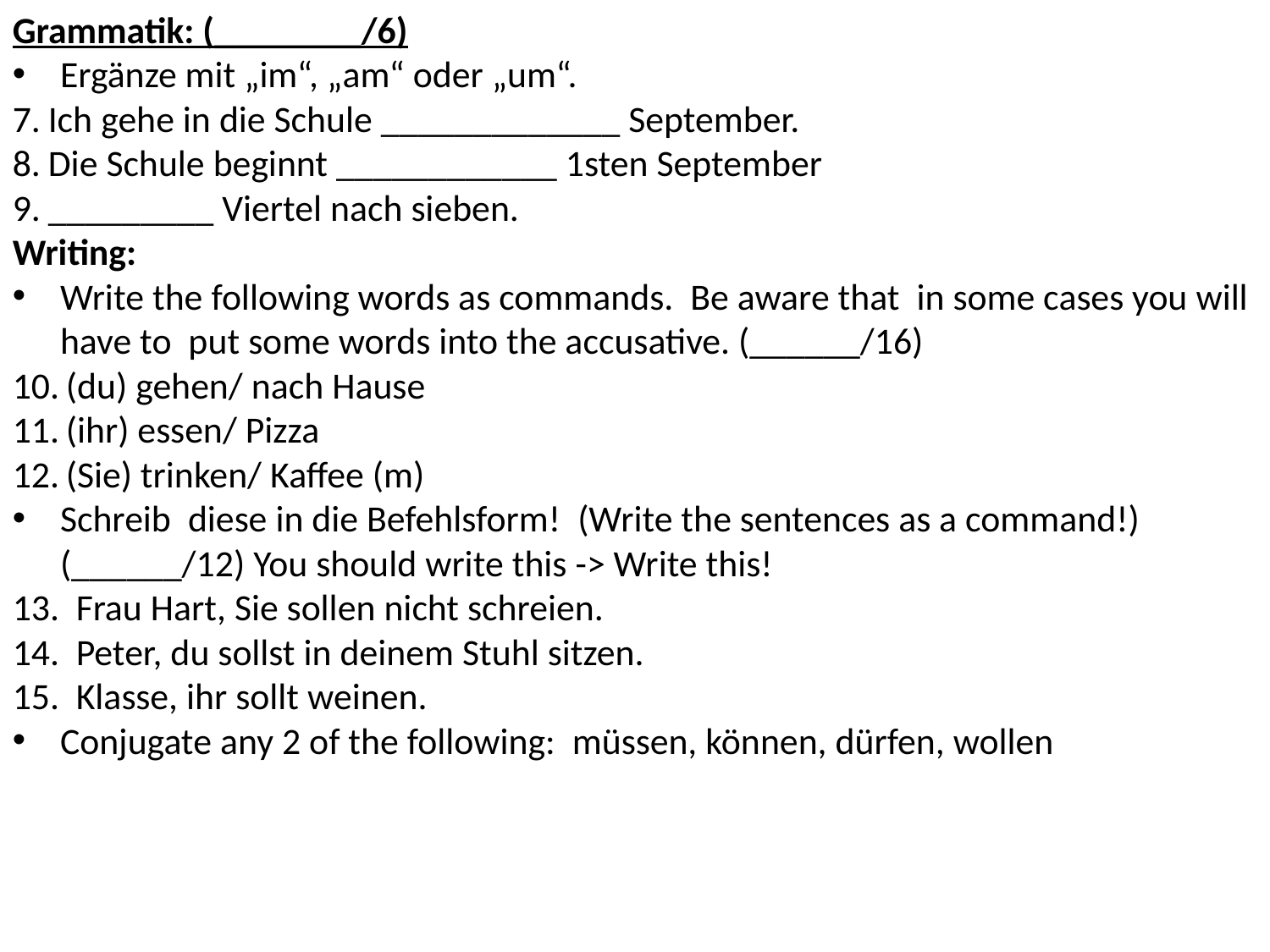

Grammatik: (________/6)
Ergänze mit „im“, „am“ oder „um“.
Ich gehe in die Schule _____________ September.
Die Schule beginnt ____________ 1sten September
_________ Viertel nach sieben.
Writing:
Write the following words as commands.  Be aware that  in some cases you will have to  put some words into the accusative. (______/16)
(du) gehen/ nach Hause
(ihr) essen/ Pizza
(Sie) trinken/ Kaffee (m)
Schreib  diese in die Befehlsform!  (Write the sentences as a command!) (______/12) You should write this -> Write this!
Frau Hart, Sie sollen nicht schreien.
Peter, du sollst in deinem Stuhl sitzen.
Klasse, ihr sollt weinen.
Conjugate any 2 of the following:  müssen, können, dürfen, wollen